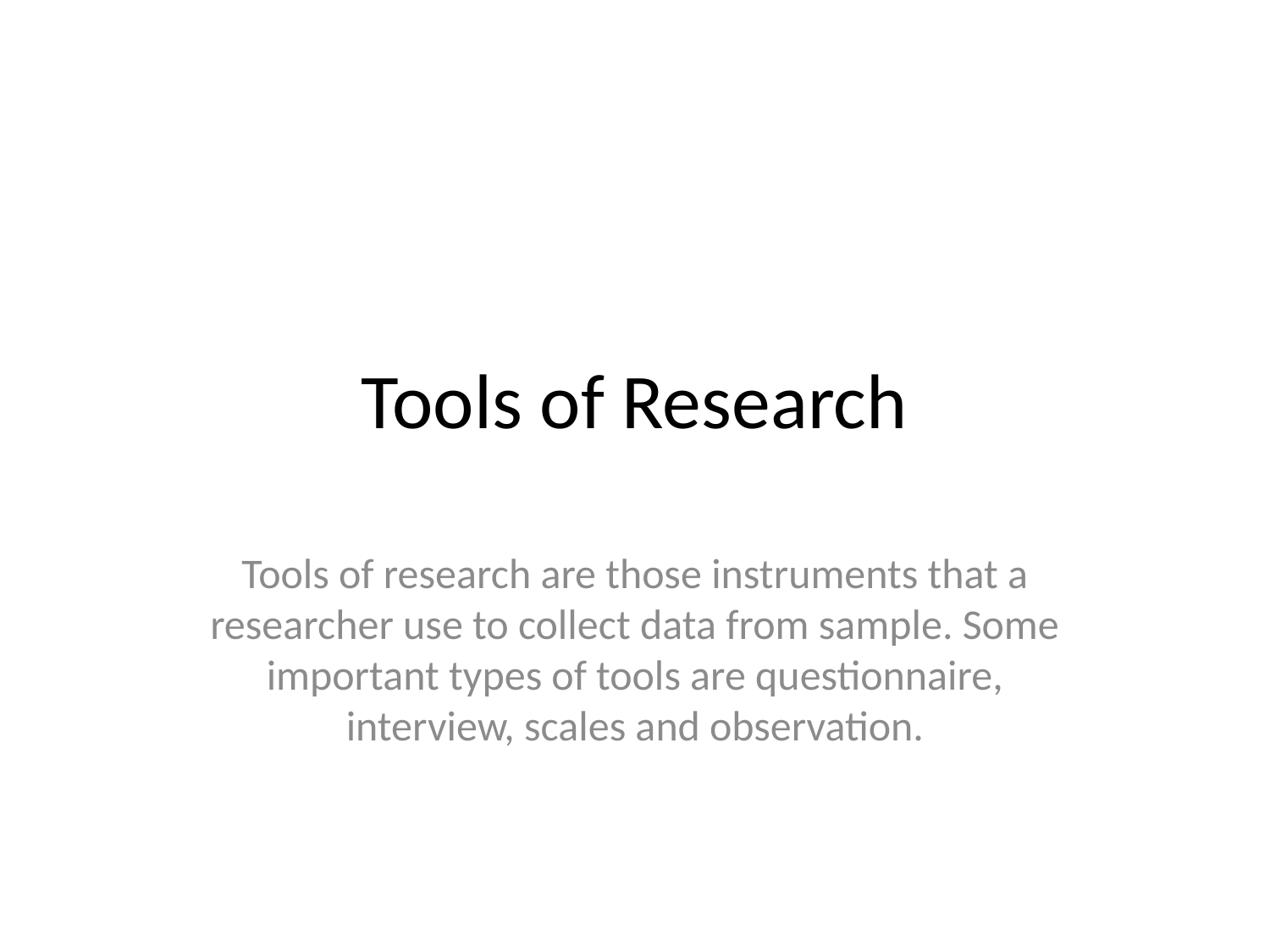

# Tools of Research
Tools of research are those instruments that a researcher use to collect data from sample. Some important types of tools are questionnaire, interview, scales and observation.